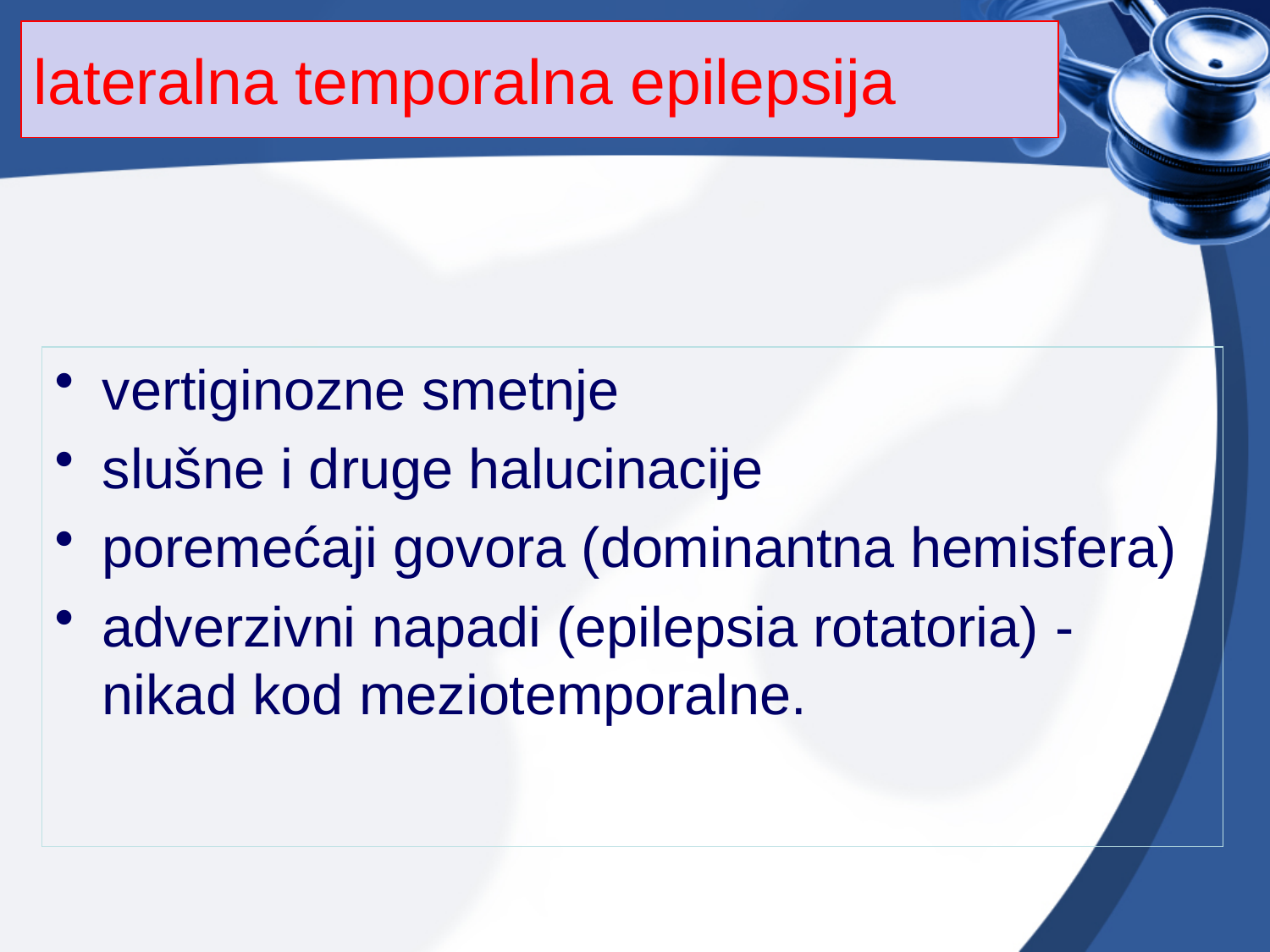

# lateralna temporalna epilepsija
vertiginozne smetnje
slušne i druge halucinacije
poremećaji govora (dominantna hemisfera)
adverzivni napadi (epilepsia rotatoria) - nikad kod meziotemporalne.

21